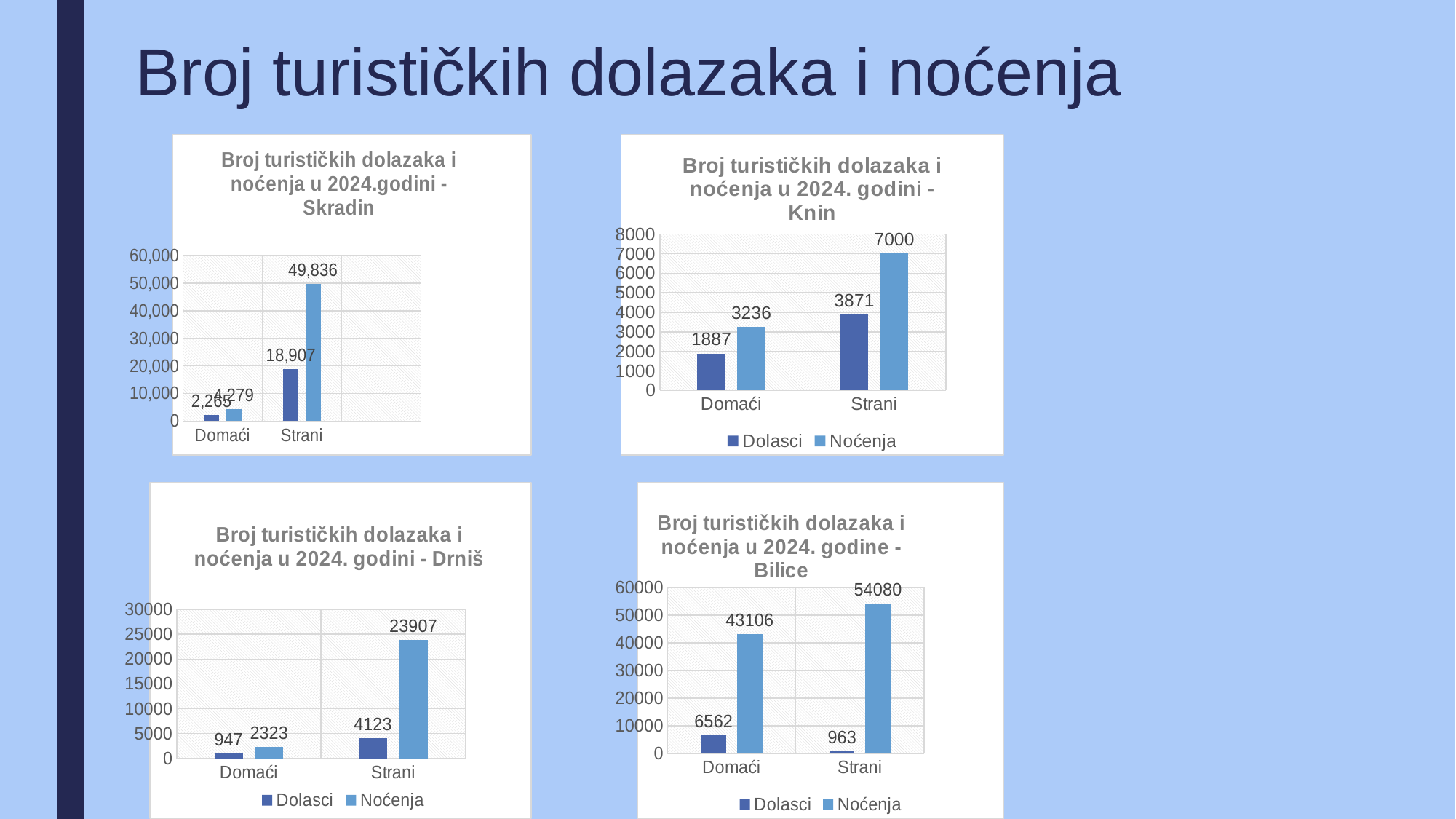

# Broj turističkih dolazaka i noćenja

### Chart: Broj turističkih dolazaka i noćenja u 2024.godini - Skradin

| Category | Broj dolazaka | Broj noćenja |
|---|---|---|
| Domaći | 2265.0 | 4279.0 |
| Strani | 18907.0 | 49836.0 |

### Chart: Broj turističkih dolazaka i noćenja u 2024. godini - Knin

| Category | Dolasci | Noćenja |
|---|---|---|
| Domaći | 1887.0 | 3236.0 |
| Strani | 3871.0 | 7000.0 |

### Chart: Broj turističkih dolazaka i noćenja u 2024. godini - Drniš

| Category | Dolasci | Noćenja |
|---|---|---|
| Domaći | 947.0 | 2323.0 |
| Strani | 4123.0 | 23907.0 |

### Chart: Broj turističkih dolazaka i noćenja u 2024. godine - Bilice

| Category | Dolasci | Noćenja |
|---|---|---|
| Domaći | 6562.0 | 43106.0 |
| Strani | 963.0 | 54080.0 |